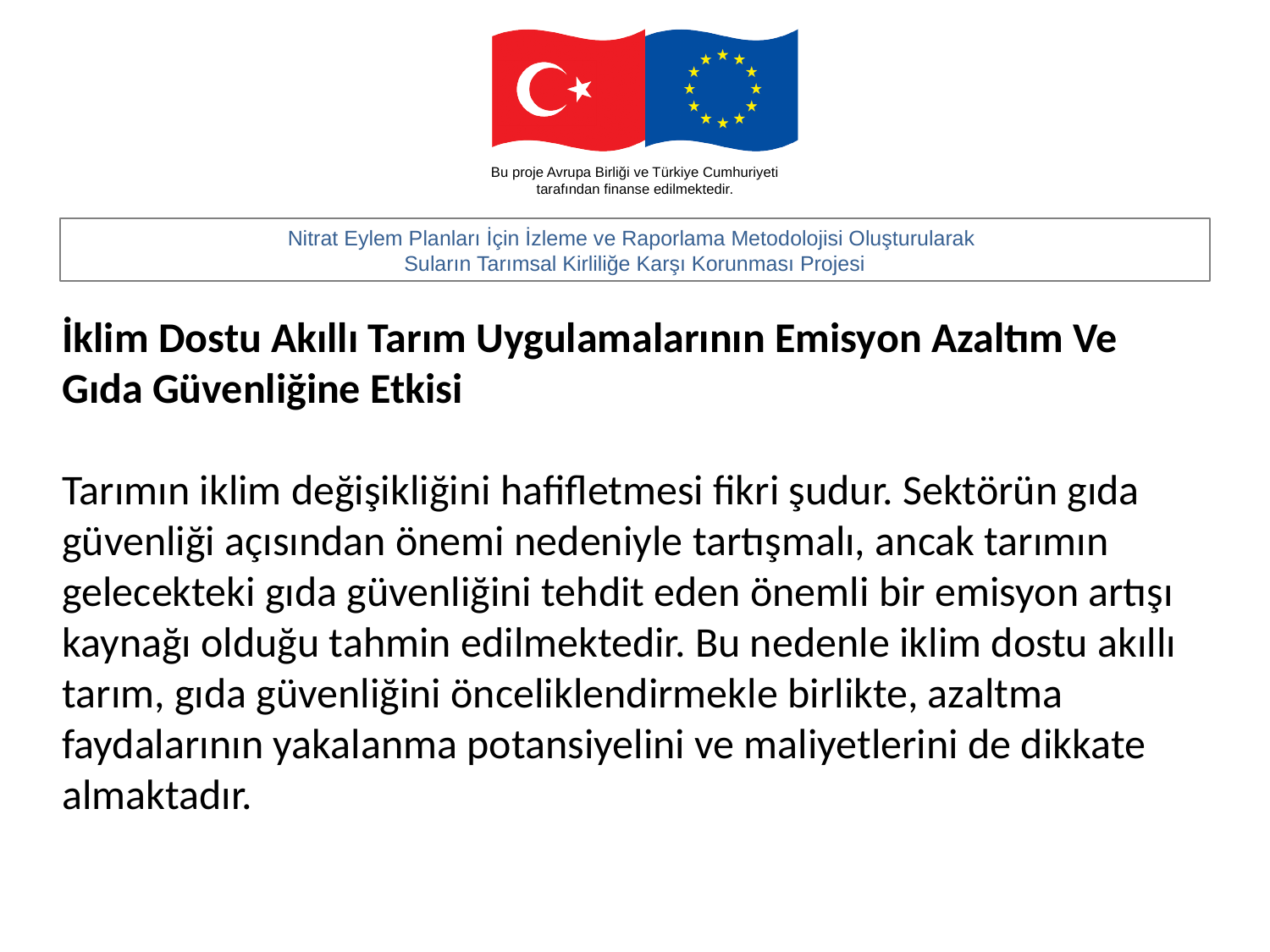

İklim Dostu Akıllı Tarım Uygulamalarının Emisyon Azaltım Ve Gıda Güvenliğine Etkisi

Tarımın iklim değişikliğini hafifletmesi fikri şudur. Sektörün gıda güvenliği açısından önemi nedeniyle tartışmalı, ancak tarımın gelecekteki gıda güvenliğini tehdit eden önemli bir emisyon artışı kaynağı olduğu tahmin edilmektedir. Bu nedenle iklim dostu akıllı tarım, gıda güvenliğini önceliklendirmekle birlikte, azaltma faydalarının yakalanma potansiyelini ve maliyetlerini de dikkate almaktadır.